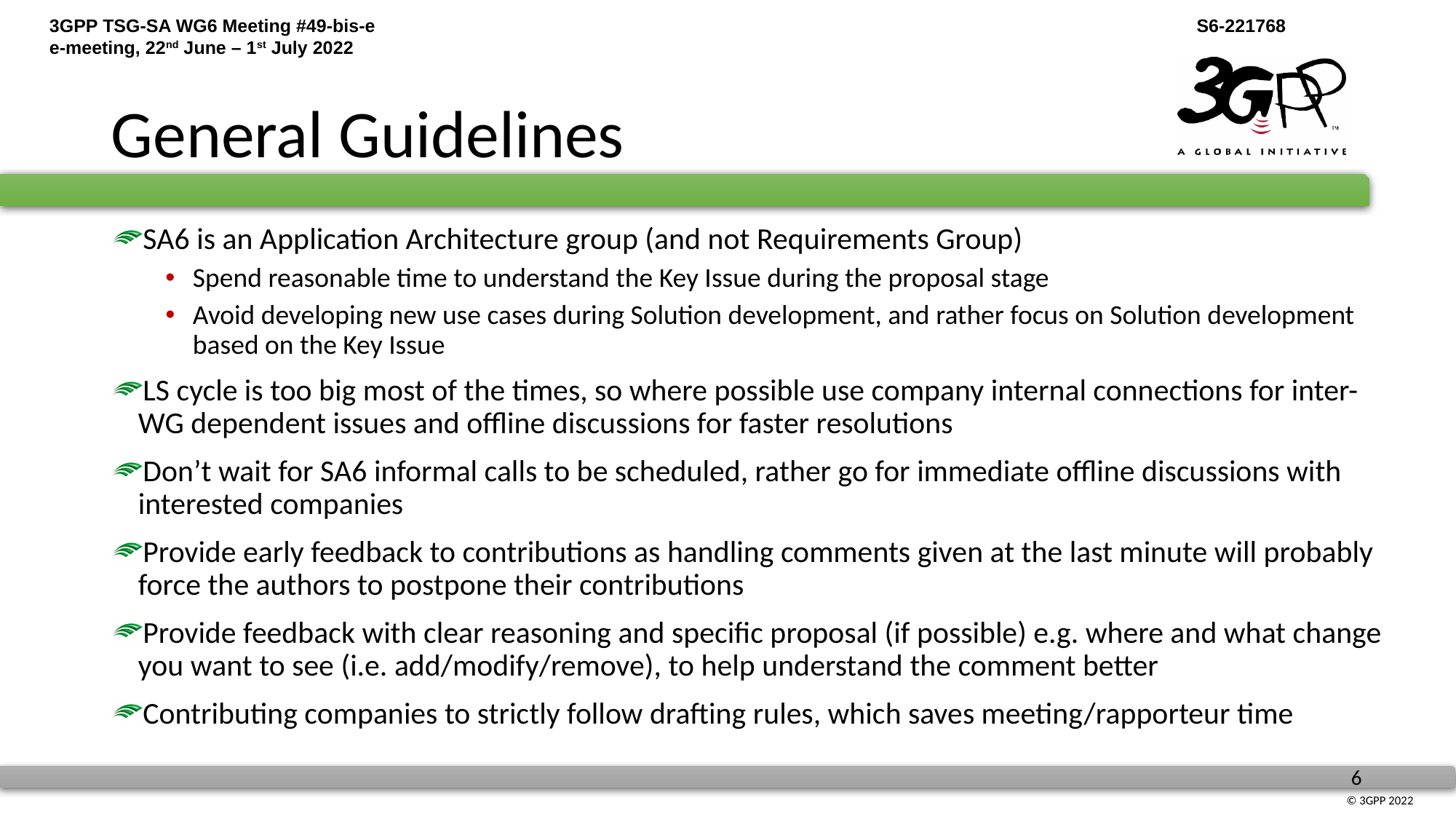

# General Guidelines
SA6 is an Application Architecture group (and not Requirements Group)
Spend reasonable time to understand the Key Issue during the proposal stage
Avoid developing new use cases during Solution development, and rather focus on Solution development based on the Key Issue
LS cycle is too big most of the times, so where possible use company internal connections for inter-WG dependent issues and offline discussions for faster resolutions
Don’t wait for SA6 informal calls to be scheduled, rather go for immediate offline discussions with interested companies
Provide early feedback to contributions as handling comments given at the last minute will probably force the authors to postpone their contributions
Provide feedback with clear reasoning and specific proposal (if possible) e.g. where and what change you want to see (i.e. add/modify/remove), to help understand the comment better
Contributing companies to strictly follow drafting rules, which saves meeting/rapporteur time